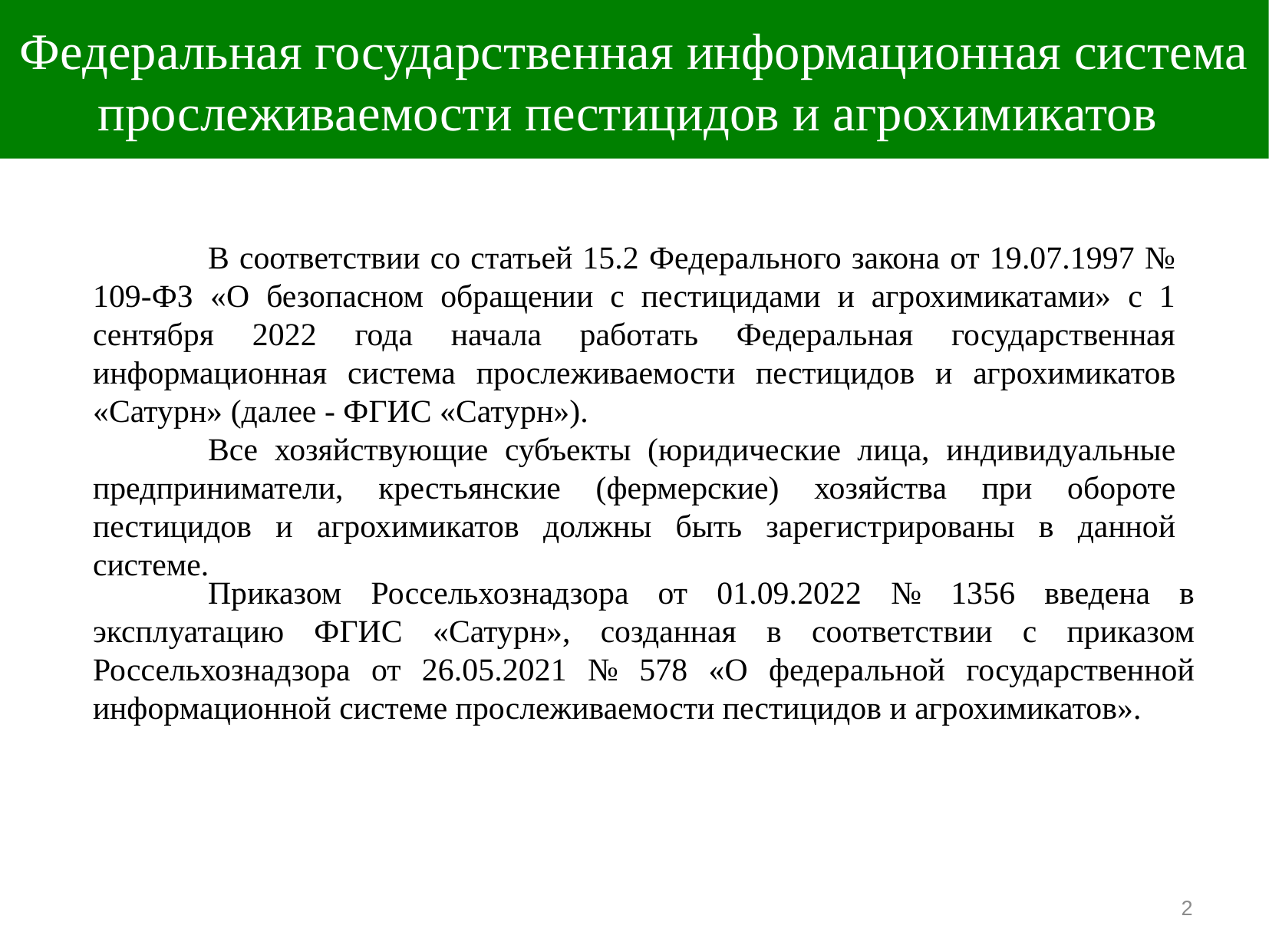

# Федеральная государственная информационная система прослеживаемости пестицидов и агрохимикатов
	В соответствии со статьей 15.2 Федерального закона от 19.07.1997 № 109-ФЗ «О безопасном обращении с пестицидами и агрохимикатами» с 1 сентября 2022 года начала работать Федеральная государственная информационная система прослеживаемости пестицидов и агрохимикатов «Сатурн» (далее - ФГИС «Сатурн»).
	Все хозяйствующие субъекты (юридические лица, индивидуальные предприниматели, крестьянские (фермерские) хозяйства при обороте пестицидов и агрохимикатов должны быть зарегистрированы в данной системе.

	Приказом Россельхознадзора от 01.09.2022 № 1356 введена в эксплуатацию ФГИС «Сатурн», созданная в соответствии с приказом Россельхознадзора от 26.05.2021 № 578 «О федеральной государственной информационной системе прослеживаемости пестицидов и агрохимикатов».

2